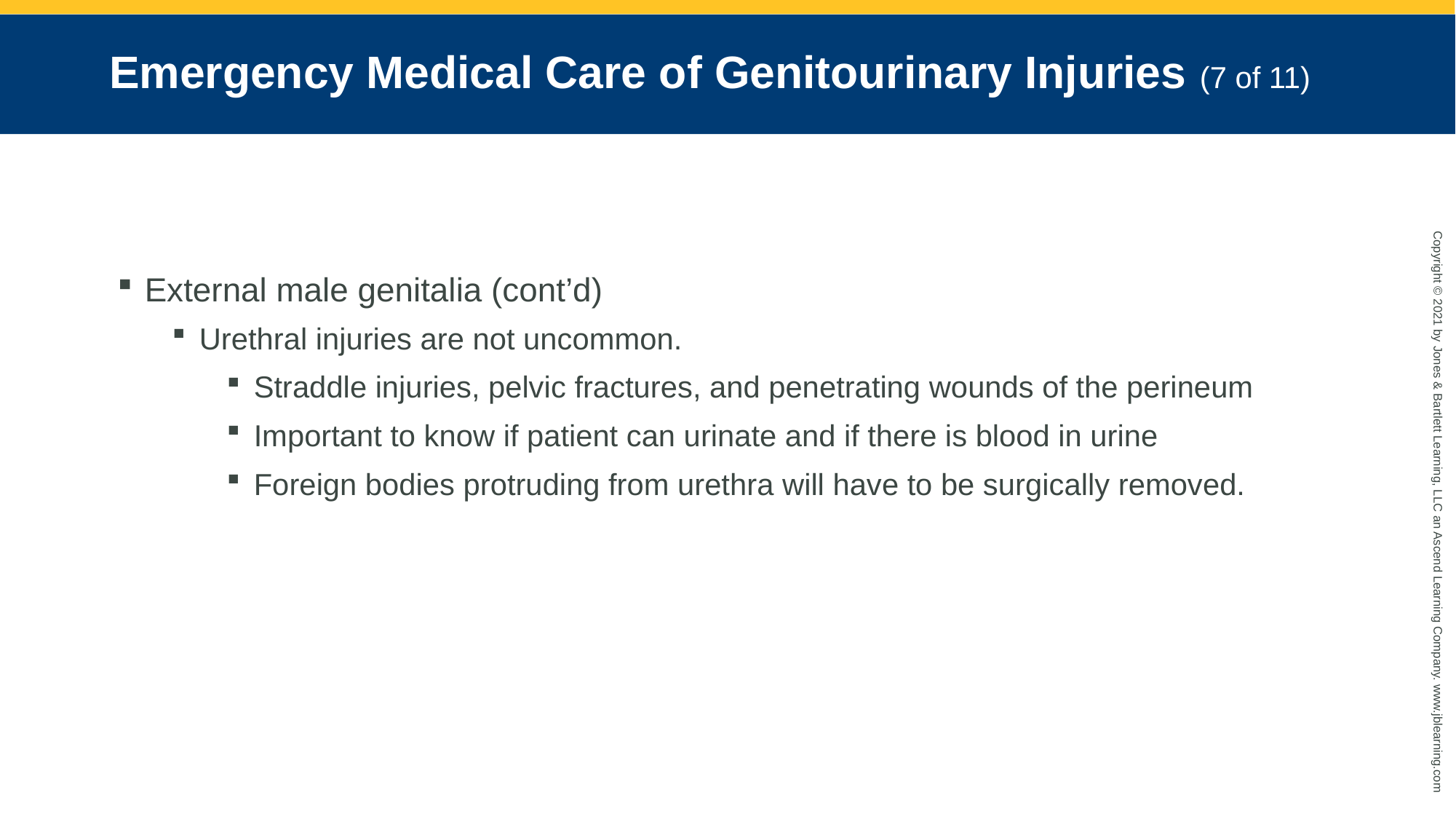

# Emergency Medical Care of Genitourinary Injuries (7 of 11)
External male genitalia (cont’d)
Urethral injuries are not uncommon.
Straddle injuries, pelvic fractures, and penetrating wounds of the perineum
Important to know if patient can urinate and if there is blood in urine
Foreign bodies protruding from urethra will have to be surgically removed.